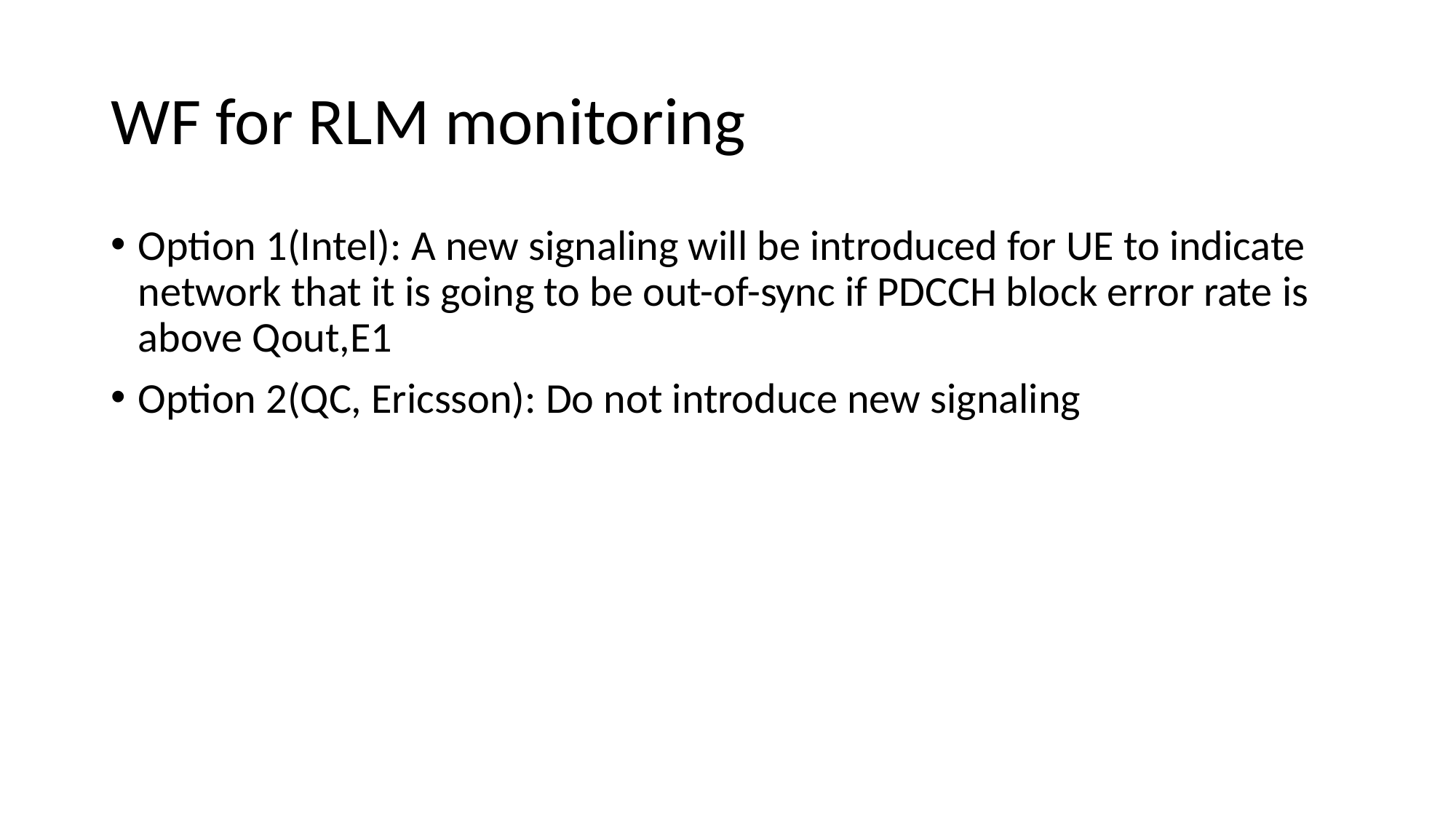

# WF for RLM monitoring
Option 1(Intel): A new signaling will be introduced for UE to indicate network that it is going to be out-of-sync if PDCCH block error rate is above Qout,E1
Option 2(QC, Ericsson): Do not introduce new signaling